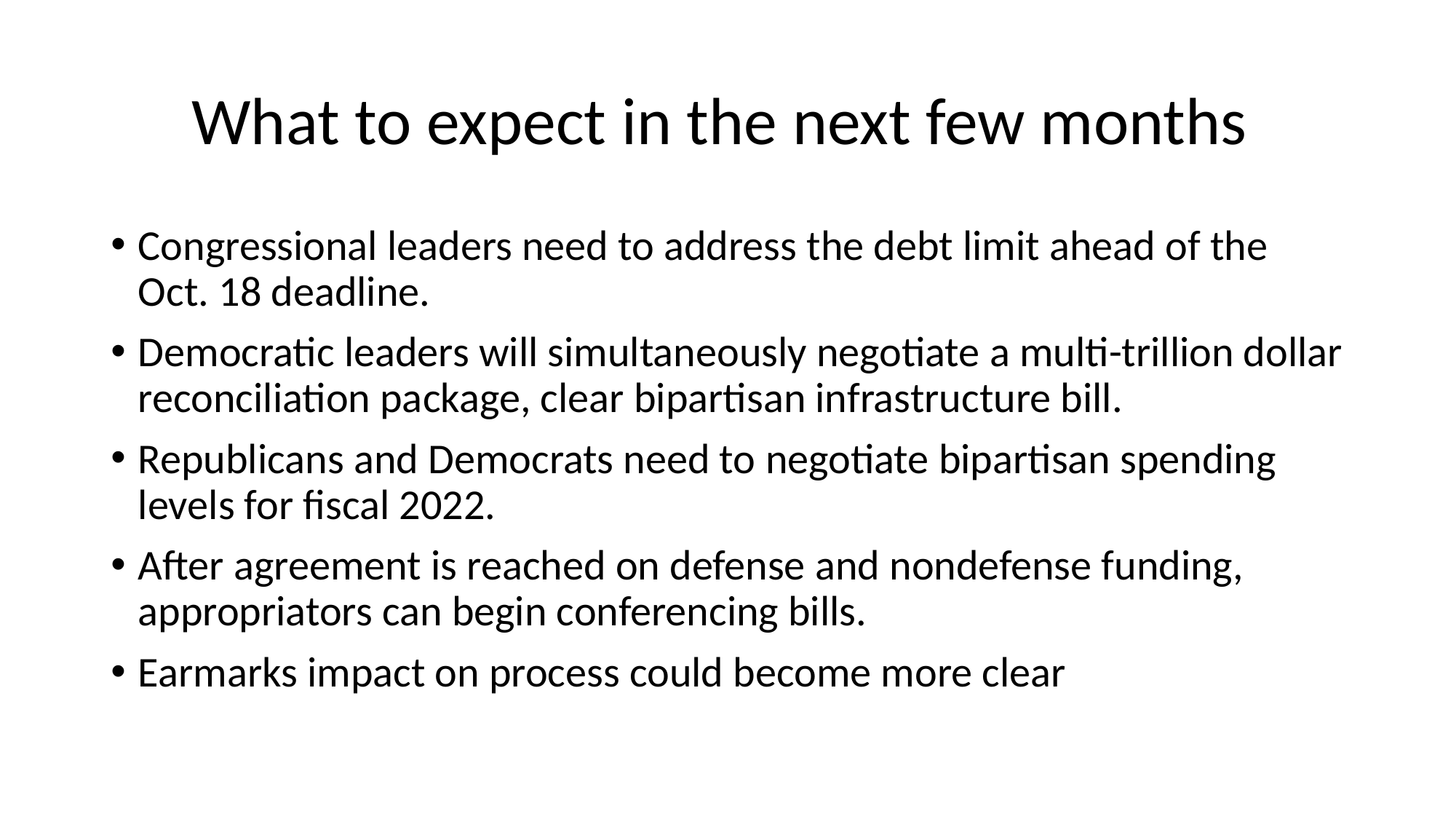

# What to expect in the next few months
Congressional leaders need to address the debt limit ahead of the Oct. 18 deadline.
Democratic leaders will simultaneously negotiate a multi-trillion dollar reconciliation package, clear bipartisan infrastructure bill.
Republicans and Democrats need to negotiate bipartisan spending levels for fiscal 2022.
After agreement is reached on defense and nondefense funding, appropriators can begin conferencing bills.
Earmarks impact on process could become more clear